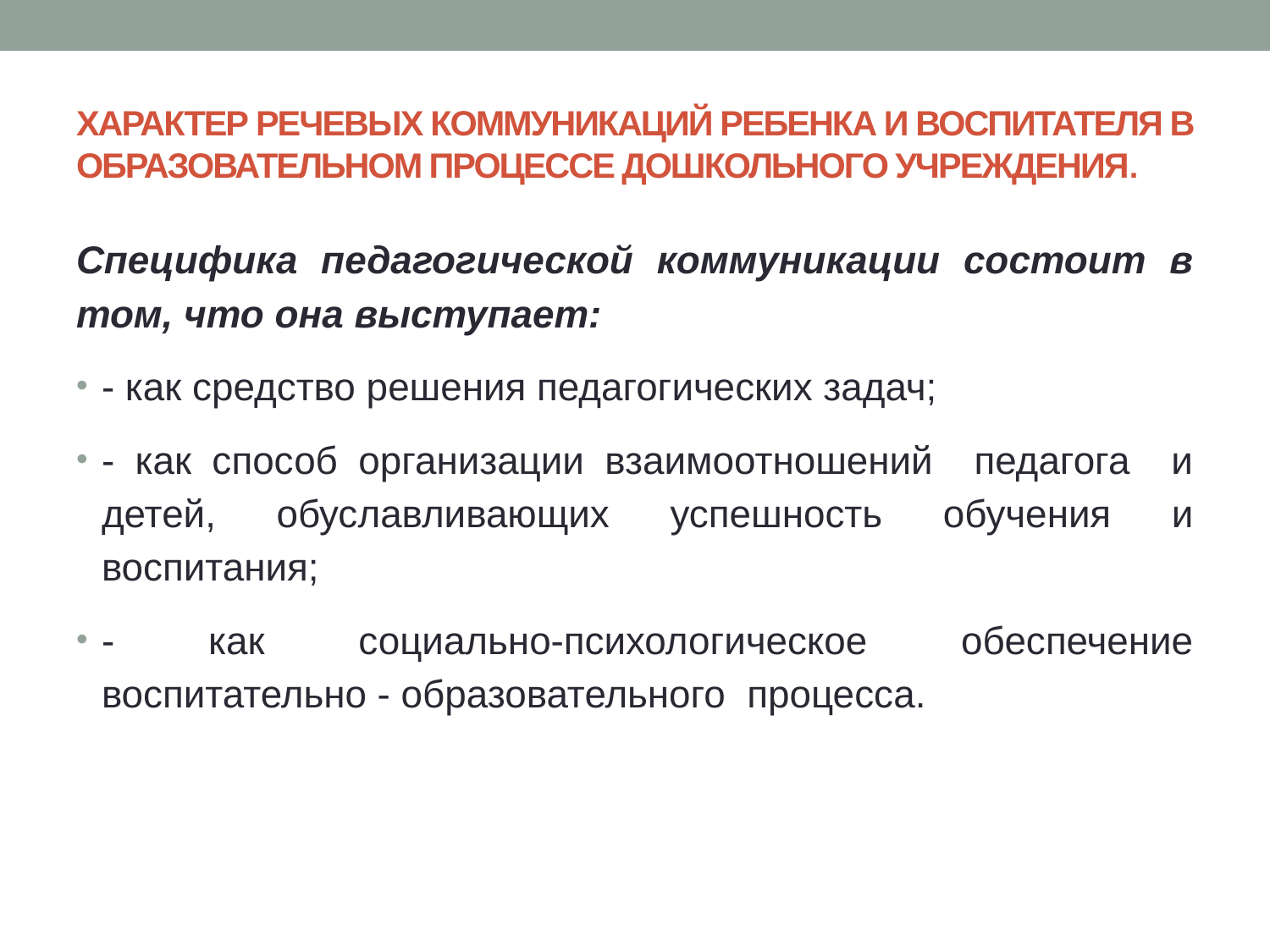

# Характер речевых коммуникаций ребенка и воспитателя в образовательном процессе дошкольного учреждения.
Специфика педагогической коммуникации состоит в том, что она выступает:
- как средство решения педагогических задач;
- как способ организации взаимоотношений  педагога  и детей, обуславливающих успешность обучения и воспитания;
- как социально-психологическое обеспечение воспитательно - образовательного  процесса.